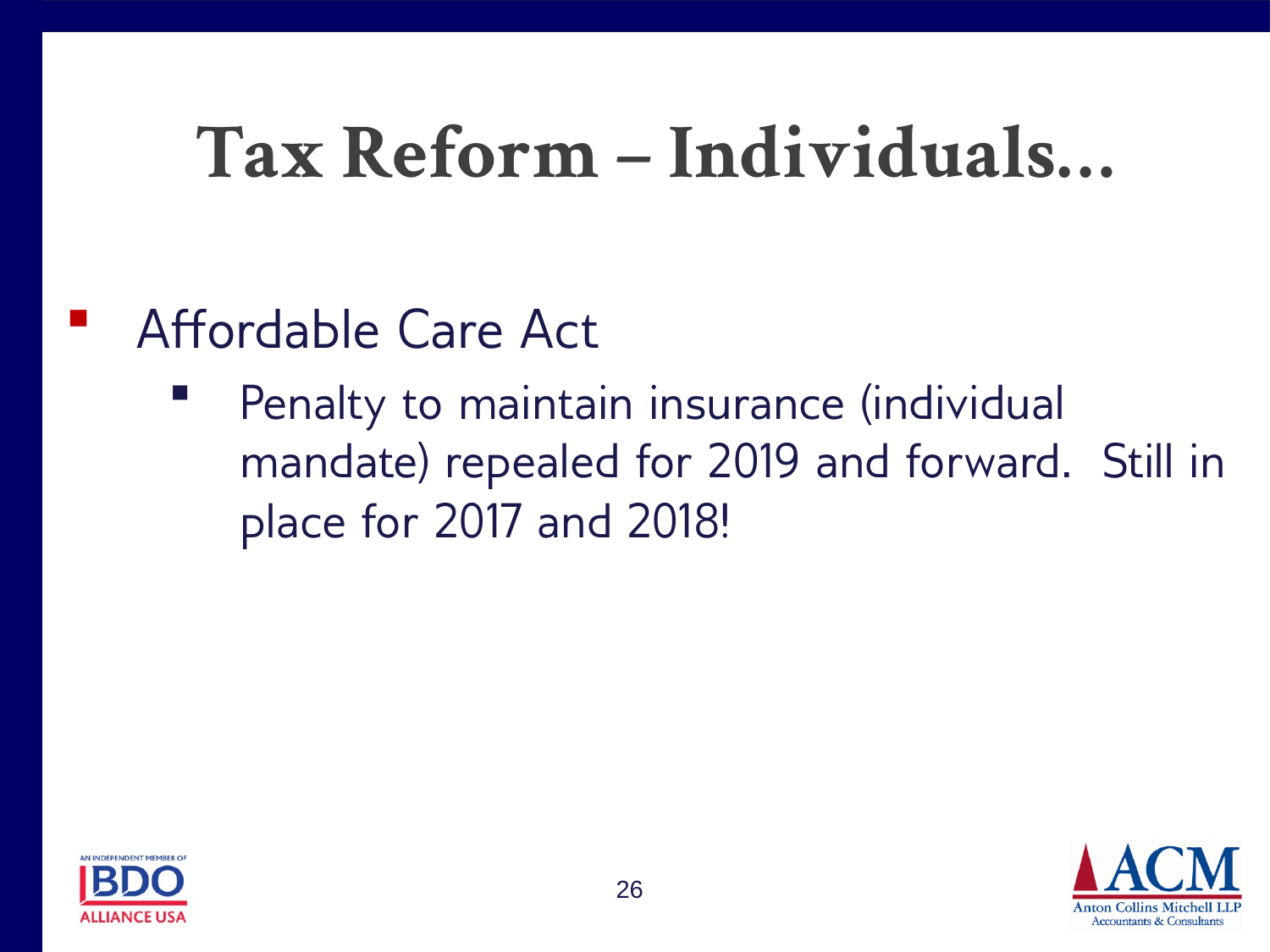

# Tax Reform – Individuals…
Affordable Care Act
Penalty to maintain insurance (individual mandate) repealed for 2019 and forward.  Still in place for 2017 and 2018!

26